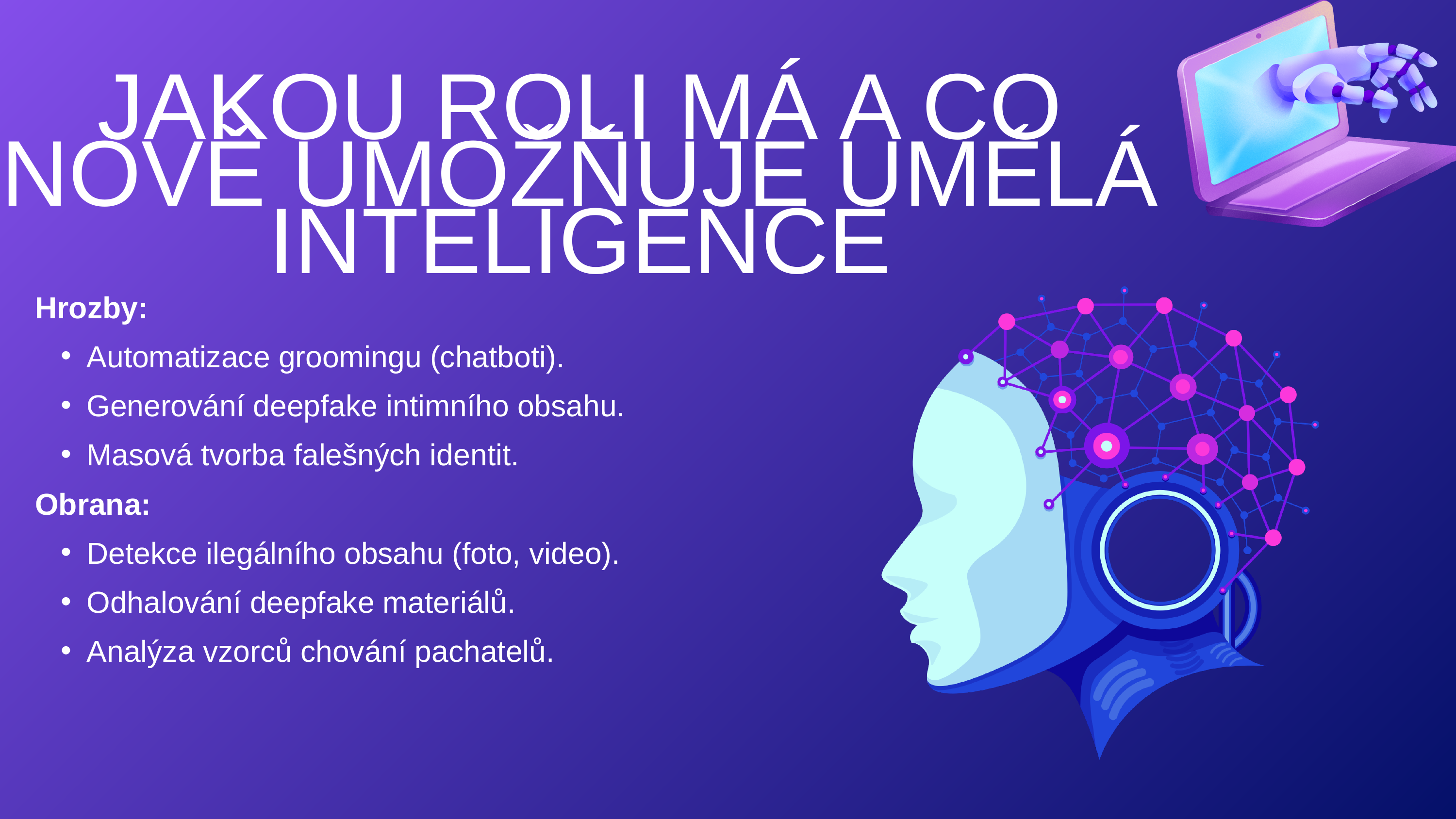

JAKOU ROLI MÁ A CO NOVĚ UMOŽŇUJE UMĚLÁ INTELIGENCE
Hrozby:
Automatizace groomingu (chatboti).
Generování deepfake intimního obsahu.
Masová tvorba falešných identit.
Obrana:
Detekce ilegálního obsahu (foto, video).
Odhalování deepfake materiálů.
Analýza vzorců chování pachatelů.